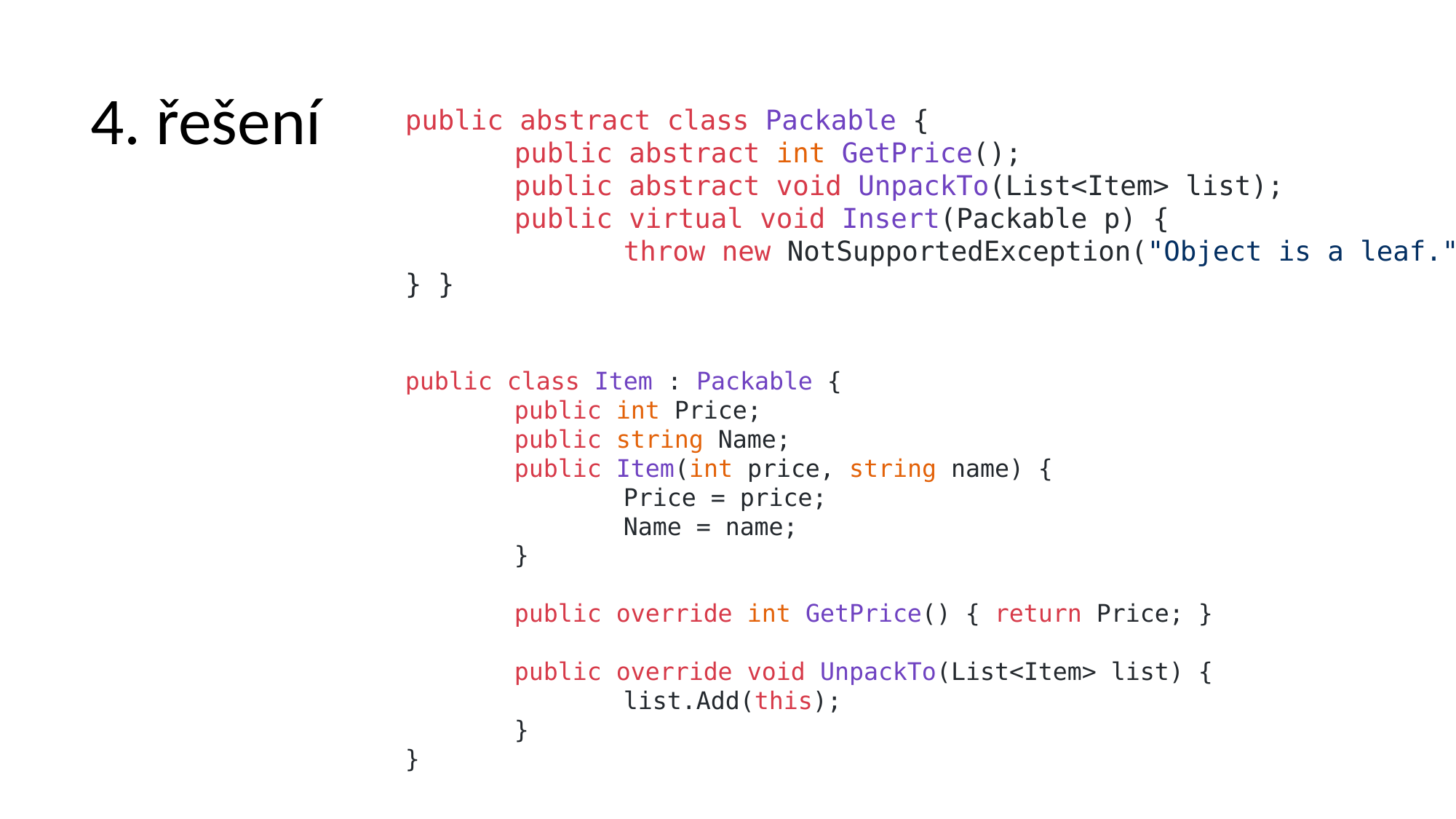

# 4. řešení
public abstract class Packable {
	public abstract int GetPrice();
	public abstract void UnpackTo(List<Item> list);
	public virtual void Insert(Packable p) {
		throw new NotSupportedException("Object is a leaf.");
} }
public class Item : Packable {
	public int Price;
	public string Name;
	public Item(int price, string name) {
		Price = price;
		Name = name;
	}

	public override int GetPrice() { return Price; }

 	public override void UnpackTo(List<Item> list) { 			list.Add(this);
	}
}